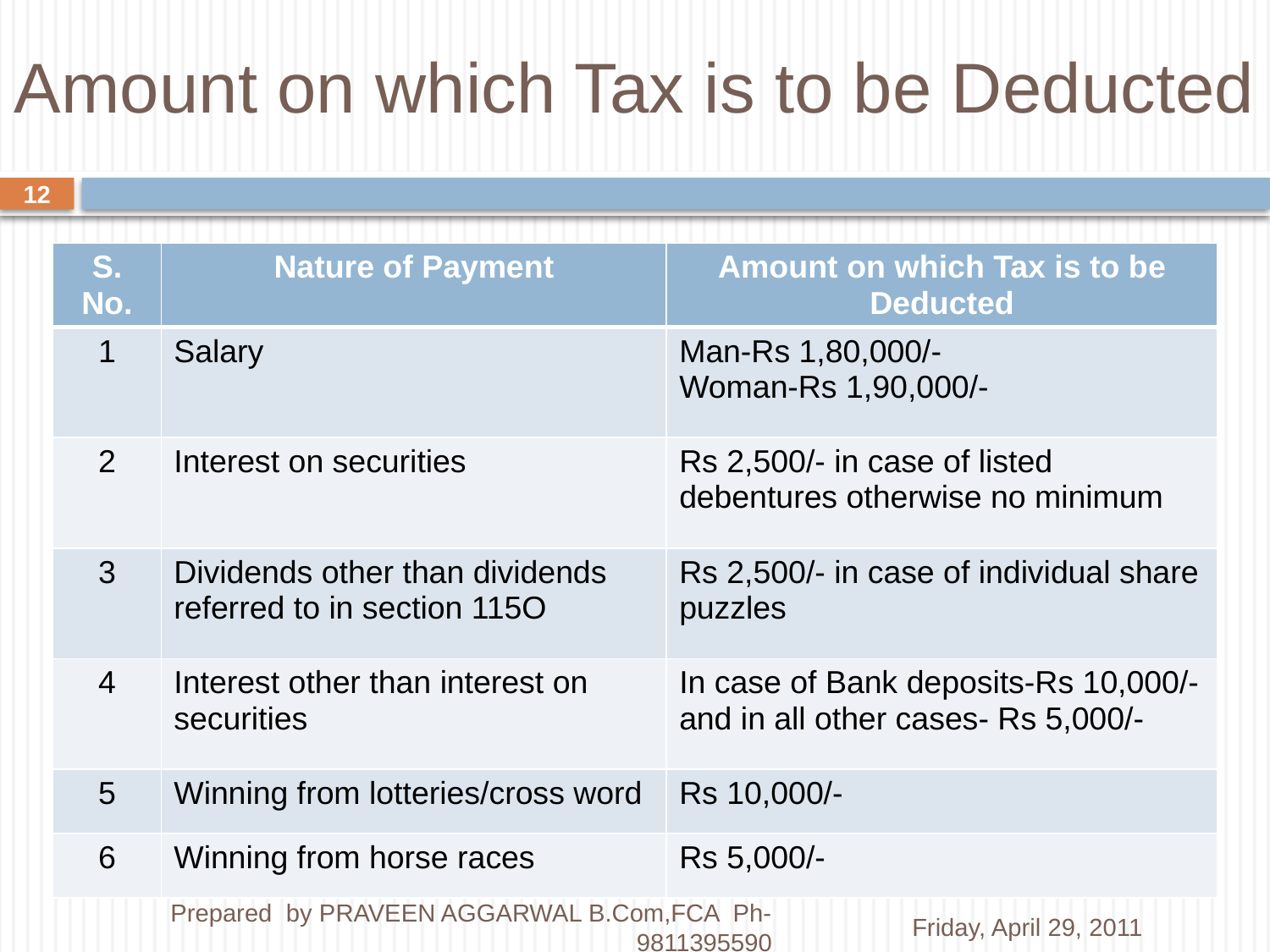

# Amount on which Tax is to be Deducted
12
| S. No. | Nature of Payment | Amount on which Tax is to be Deducted |
| --- | --- | --- |
| 1 | Salary | Man-Rs 1,80,000/- Woman-Rs 1,90,000/- |
| 2 | Interest on securities | Rs 2,500/- in case of listed debentures otherwise no minimum |
| 3 | Dividends other than dividends referred to in section 115O | Rs 2,500/- in case of individual share puzzles |
| 4 | Interest other than interest on securities | In case of Bank deposits-Rs 10,000/- and in all other cases- Rs 5,000/- |
| 5 | Winning from lotteries/cross word | Rs 10,000/- |
| 6 | Winning from horse races | Rs 5,000/- |
Prepared  by PRAVEEN AGGARWAL B.Com,FCA  Ph-9811395590
Friday, April 29, 2011